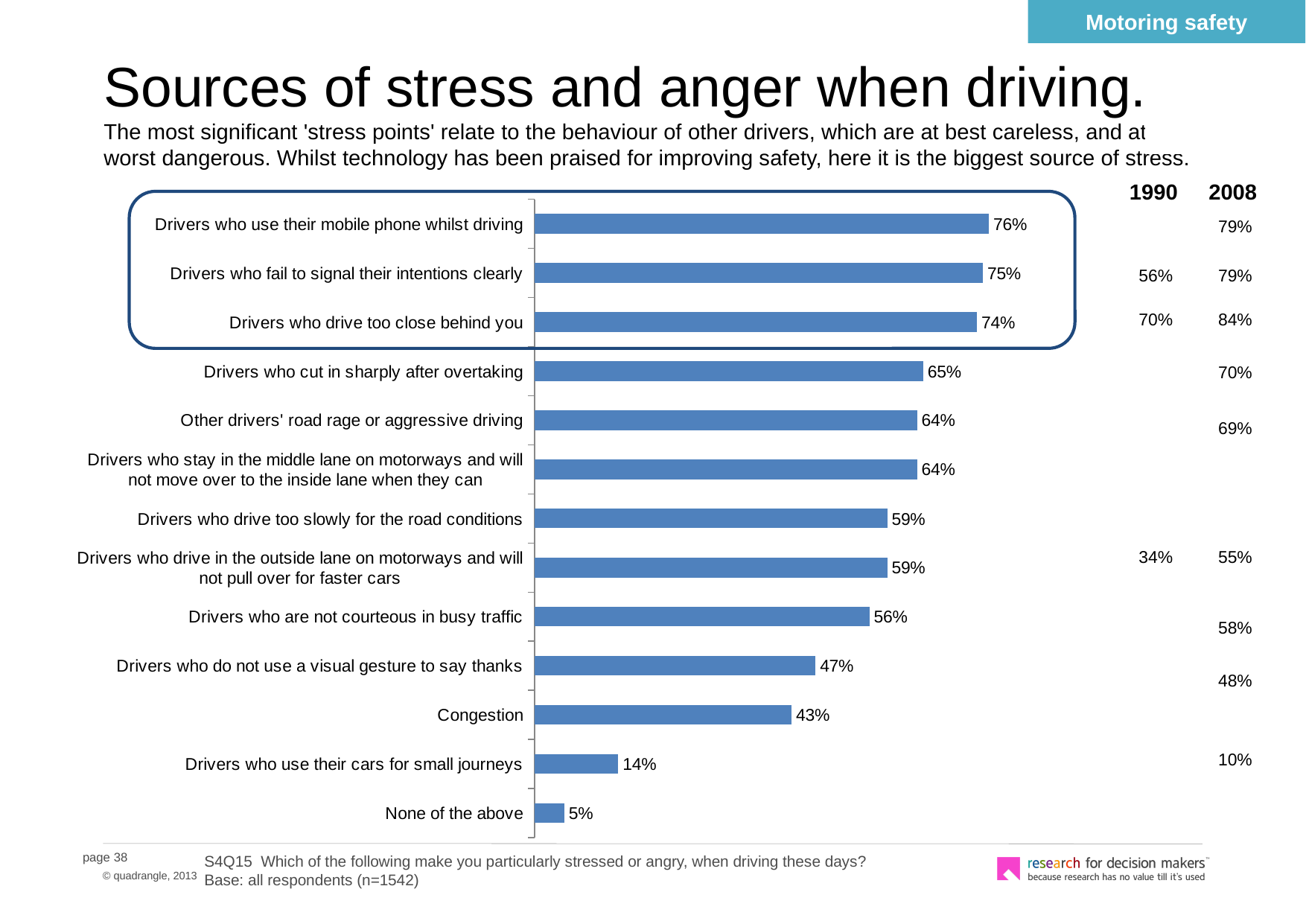

Motoring safety
# Sources of stress and anger when driving. The most significant 'stress points' relate to the behaviour of other drivers, which are at best careless, and at worst dangerous. Whilst technology has been praised for improving safety, here it is the biggest source of stress.

1990
2008

[unsupported chart]

79%
56%
79%
70%
84%
70%
69%
34%
55%
58%
48%
10%
S4Q15  Which of the following make you particularly stressed or angry, when driving these days?
Base: all respondents (n=1542)